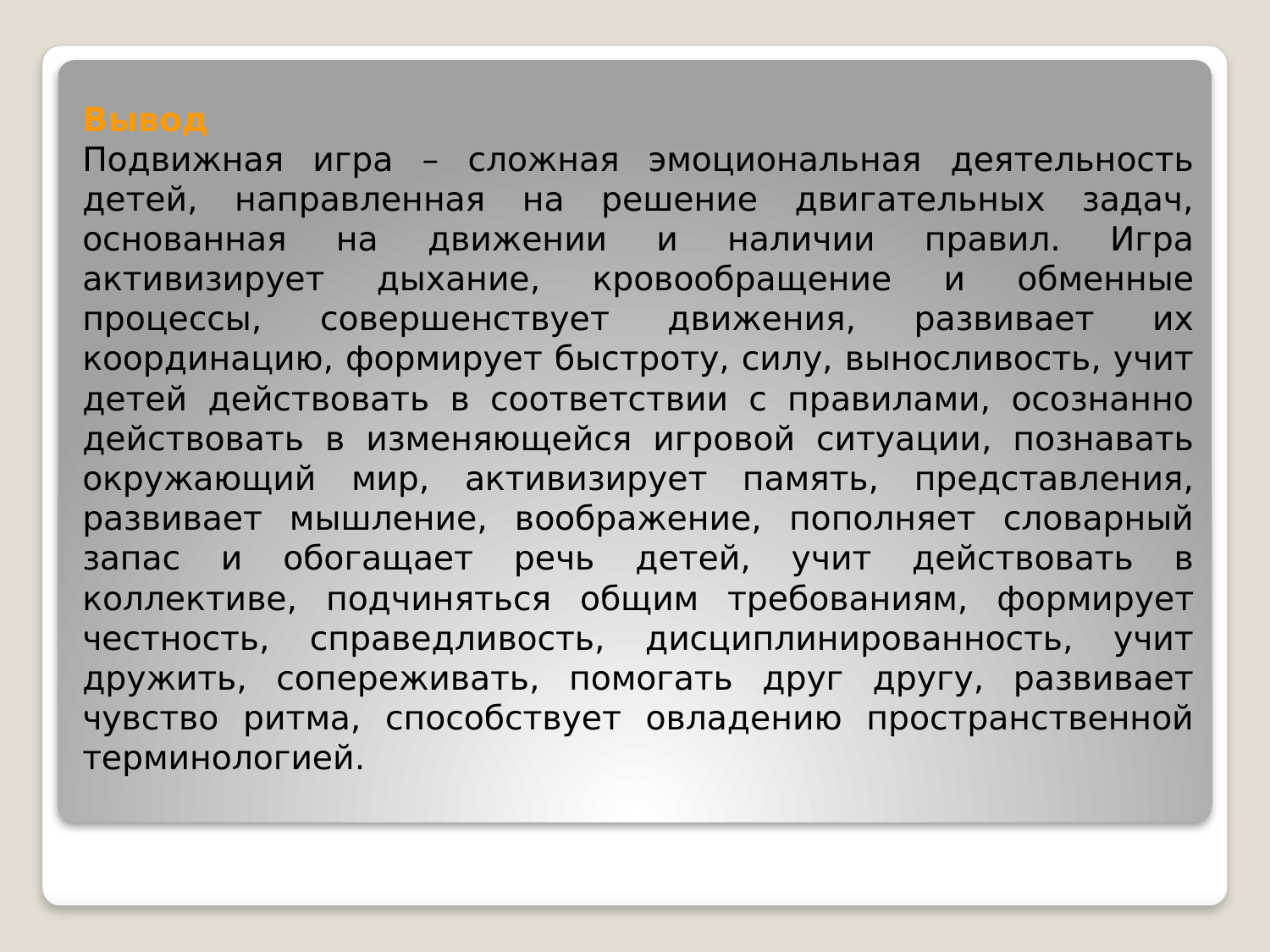

# Вывод Подвижная игра – сложная эмоциональная деятельность детей, направленная на решение двигательных задач, основанная на движении и наличии правил. Игра активизирует дыхание, кровообращение и обменные процессы, совершенствует движения, развивает их координацию, формирует быстроту, силу, выносливость, учит детей действовать в соответствии с правилами, осознанно действовать в изменяющейся игровой ситуации, познавать окружающий мир, активизирует память, представления, развивает мышление, воображение, пополняет словарный запас и обогащает речь детей, учит действовать в коллективе, подчиняться общим требованиям, формирует честность, справедливость, дисциплинированность, учит дружить, сопереживать, помогать друг другу, развивает чувство ритма, способствует овладению пространственной терминологией.